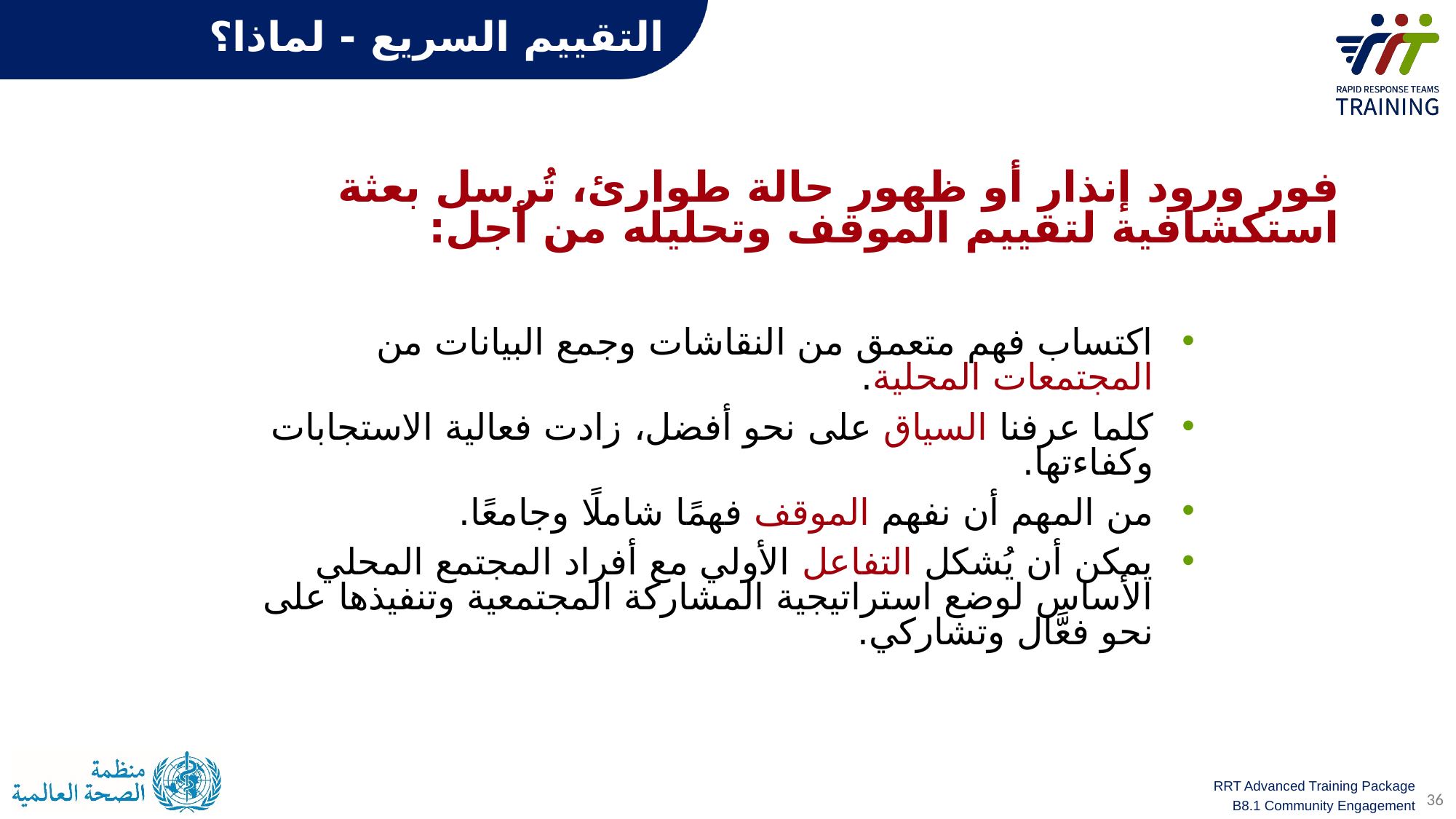

التقييم السريع - لماذا؟
فور ورود إنذار أو ظهور حالة طوارئ، تُرسل بعثة استكشافية لتقييم الموقف وتحليله من أجل:
اكتساب فهم متعمق من النقاشات وجمع البيانات من المجتمعات المحلية.
كلما عرفنا السياق على نحو أفضل، زادت فعالية الاستجابات وكفاءتها.
من المهم أن نفهم الموقف فهمًا شاملًا وجامعًا.
يمكن أن يُشكل التفاعل الأولي مع أفراد المجتمع المحلي الأساس لوضع استراتيجية المشاركة المجتمعية وتنفيذها على نحو فعَّال وتشاركي.